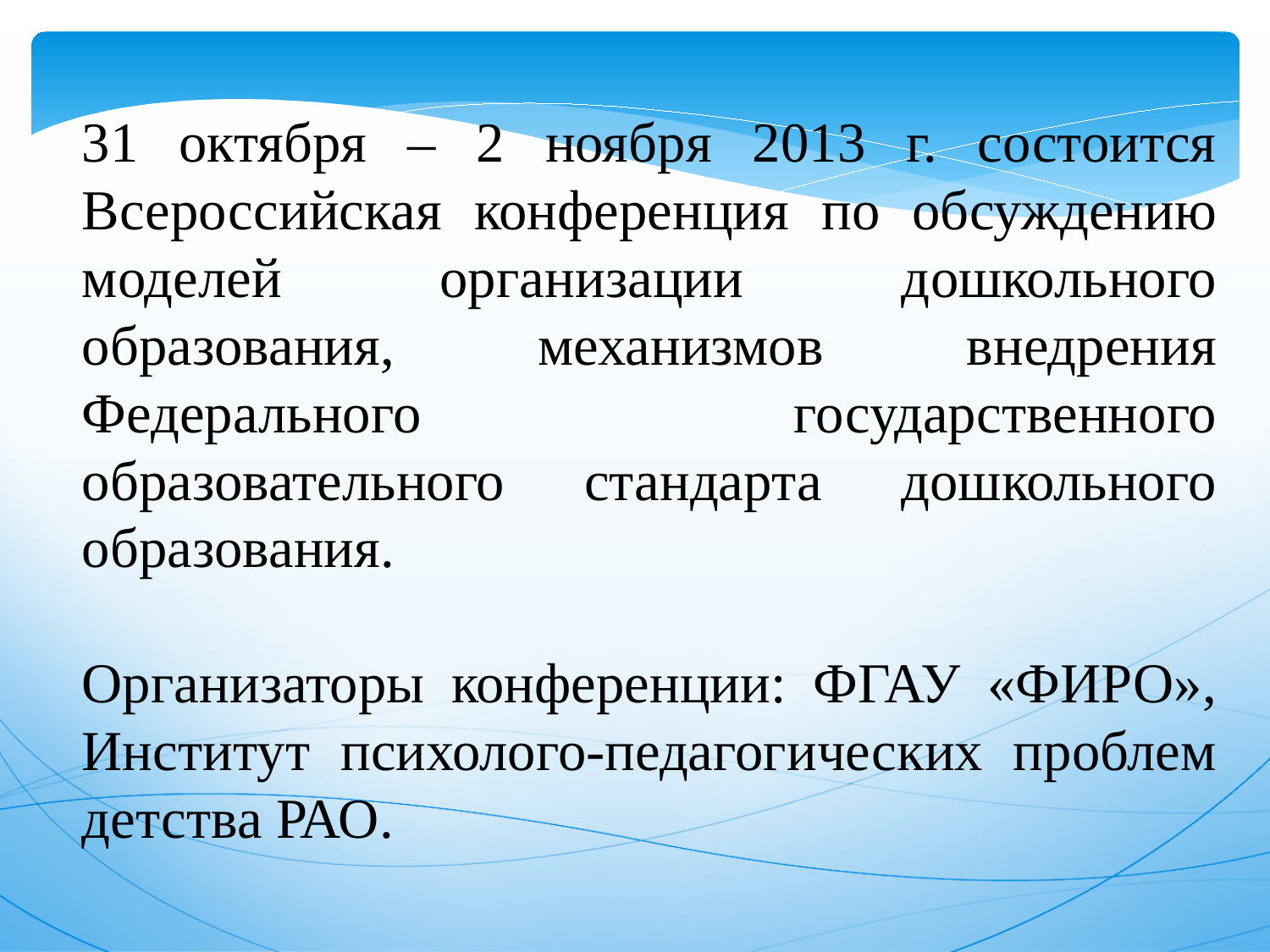

31 октября – 2 ноября 2013 г. состоится Всероссийская конференция по обсуждению моделей организации дошкольного образования, механизмов внедрения Федерального государственного образовательного стандарта дошкольного образования.

Организаторы конференции: ФГАУ «ФИРО», Институт психолого-педагогических проблем детства РАО.